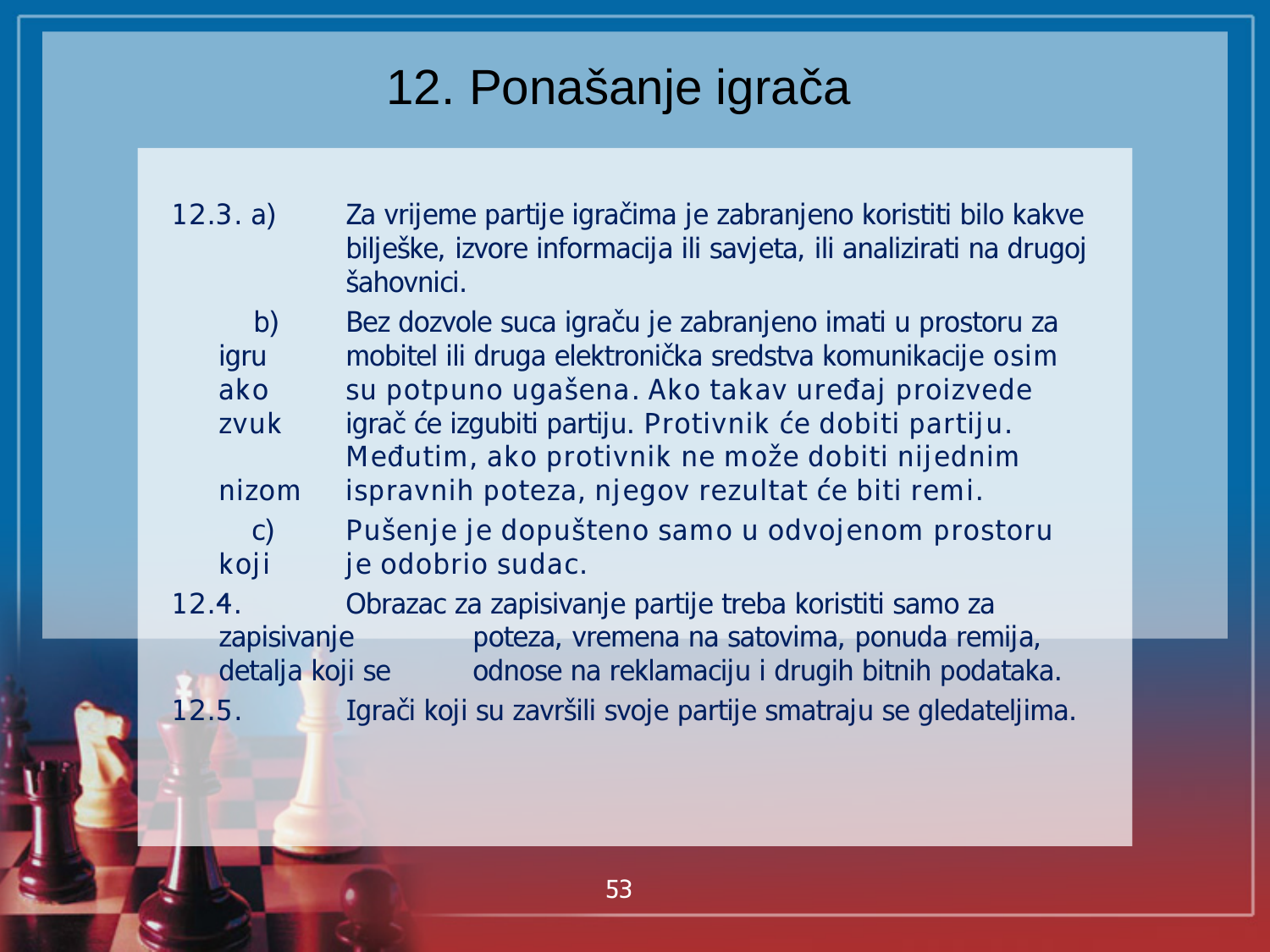

# 12. Ponašanje igrača
12.3. a)	Za vrijeme partije igračima je zabranjeno koristiti bilo kakve 	bilješke, izvore informacija ili savjeta, ili analizirati na drugoj 	šahovnici.
	    b)	Bez dozvole suca igraču je zabranjeno imati u prostoru za igru 	mobitel ili druga elektronička sredstva komunikacije osim ako 	su potpuno ugašena. Ako takav uređaj proizvede zvuk 	igrač će izgubiti partiju. Protivnik će dobiti partiju. 	Međutim, ako protivnik ne može dobiti nijednim nizom 	ispravnih poteza, njegov rezultat će biti remi.
	    c)	Pušenje je dopušteno samo u odvojenom prostoru koji 	je odobrio sudac.
12.4.	Obrazac za zapisivanje partije treba koristiti samo za zapisivanje 	poteza, vremena na satovima, ponuda remija, detalja koji se 	odnose na reklamaciju i drugih bitnih podataka.
12.5.	Igrači koji su završili svoje partije smatraju se gledateljima.
53